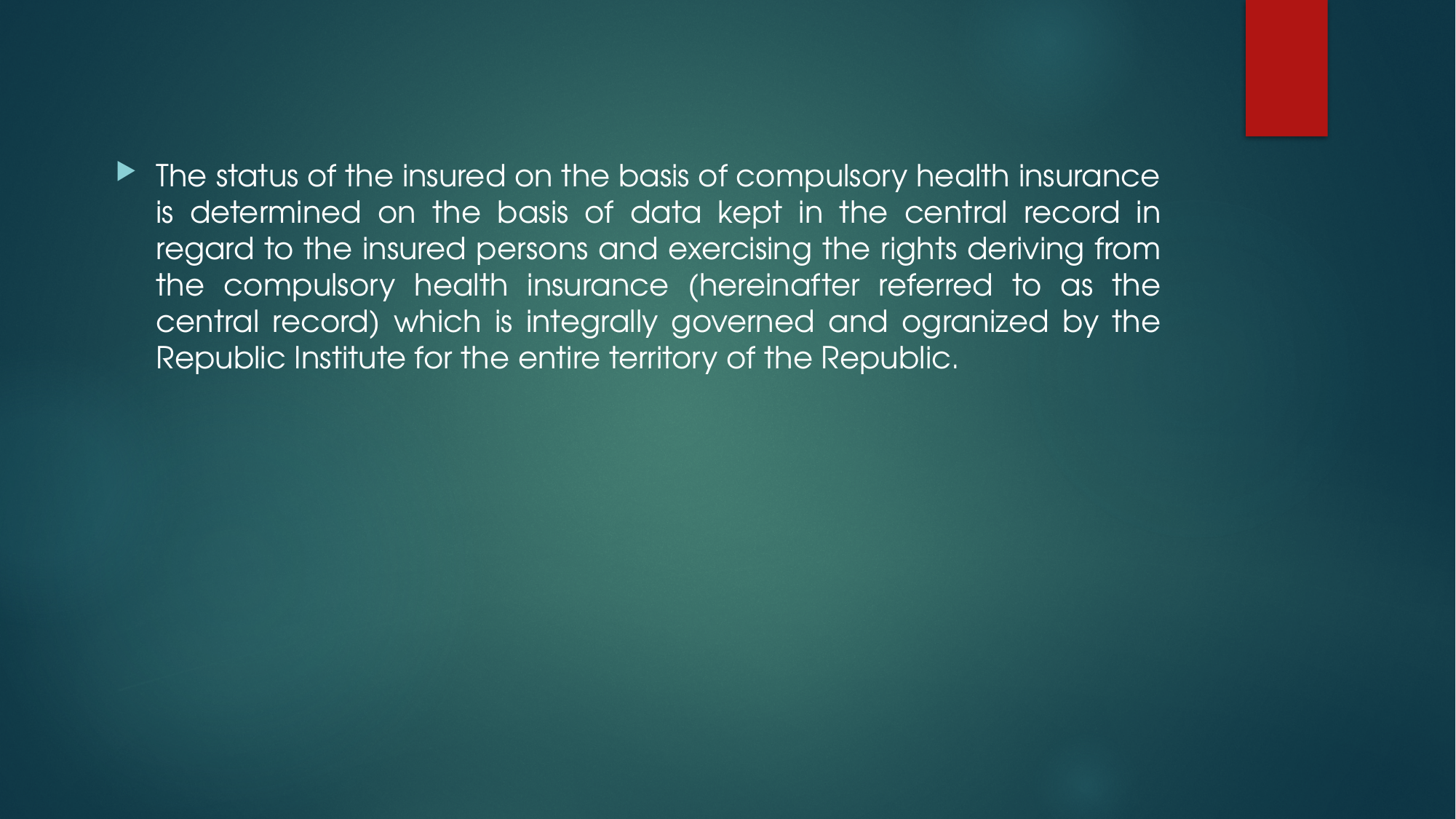

The status of the insured on the basis of compulsory health insurance is determined on the basis of data kept in the central record in regard to the insured persons and exercising the rights deriving from the compulsory health insurance (hereinafter referred to as the central record) which is integrally governed and ogranized by the Republic Institute for the entire territory of the Republic.